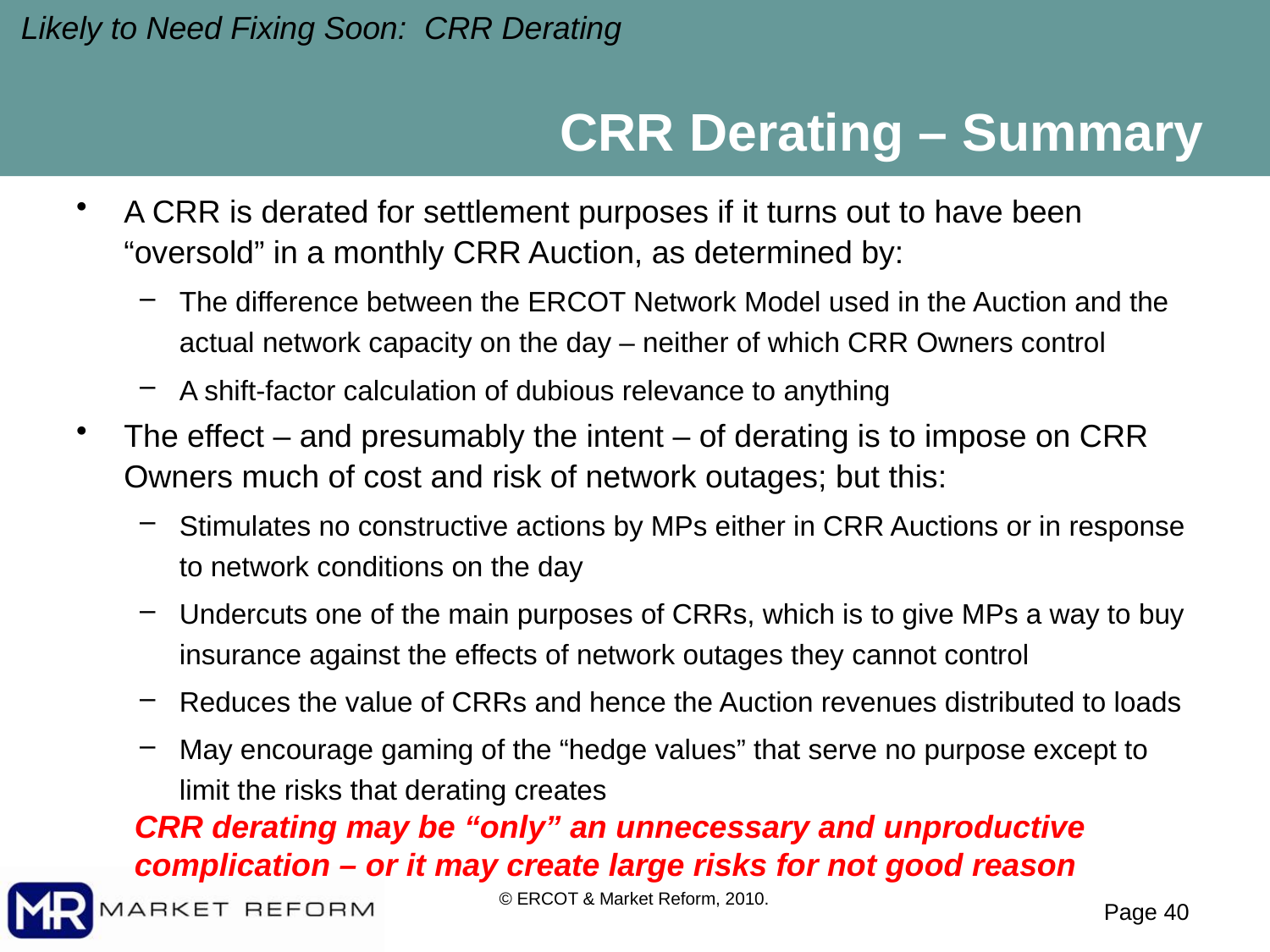

Likely to Need Fixing Soon:  CRR Derating
# CRR Derating – Summary
A CRR is derated for settlement purposes if it turns out to have been “oversold” in a monthly CRR Auction, as determined by:
The difference between the ERCOT Network Model used in the Auction and the actual network capacity on the day – neither of which CRR Owners control
A shift-factor calculation of dubious relevance to anything
The effect – and presumably the intent – of derating is to impose on CRR Owners much of cost and risk of network outages; but this:
Stimulates no constructive actions by MPs either in CRR Auctions or in response to network conditions on the day
Undercuts one of the main purposes of CRRs, which is to give MPs a way to buy insurance against the effects of network outages they cannot control
Reduces the value of CRRs and hence the Auction revenues distributed to loads
May encourage gaming of the “hedge values” that serve no purpose except to limit the risks that derating creates
CRR derating may be “only” an unnecessary and unproductive complication – or it may create large risks for not good reason
© ERCOT & Market Reform, 2010.
Page 40